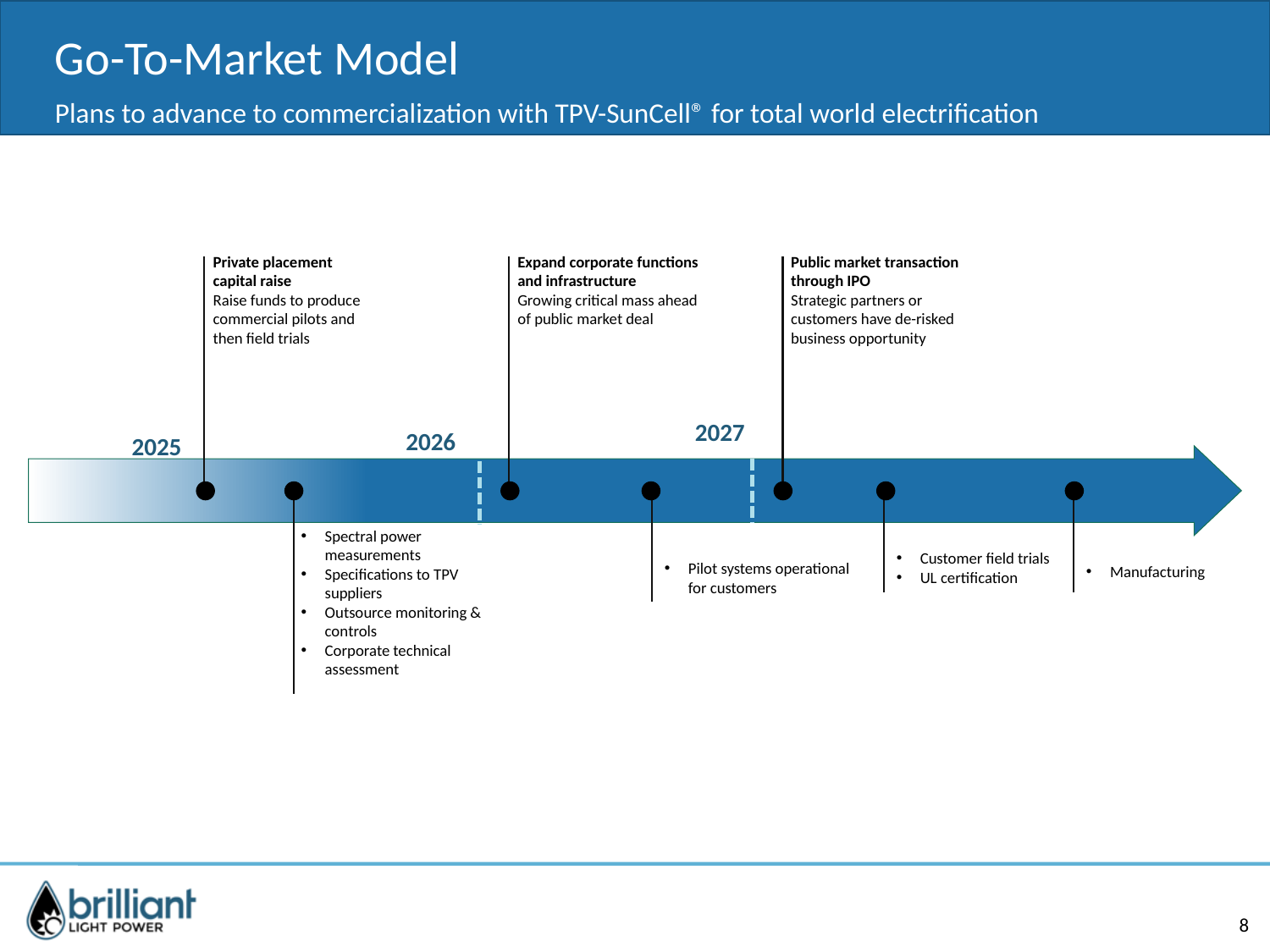

# Go-To-Market Model
Plans to advance to commercialization with TPV-SunCell® for total world electrification

Private placement capital raise
Raise funds to produce commercial pilots and then field trials

Expand corporate functions and infrastructure
Growing critical mass ahead of public market deal
Public market transaction through IPO
Strategic partners or customers have de-risked business opportunity
2027
2026
2025

Spectral power measurements
Specifications to TPV suppliers
Outsource monitoring & controls
Corporate technical assessment

Pilot systems operational for customers

Customer field trials
UL certification

Manufacturing

8